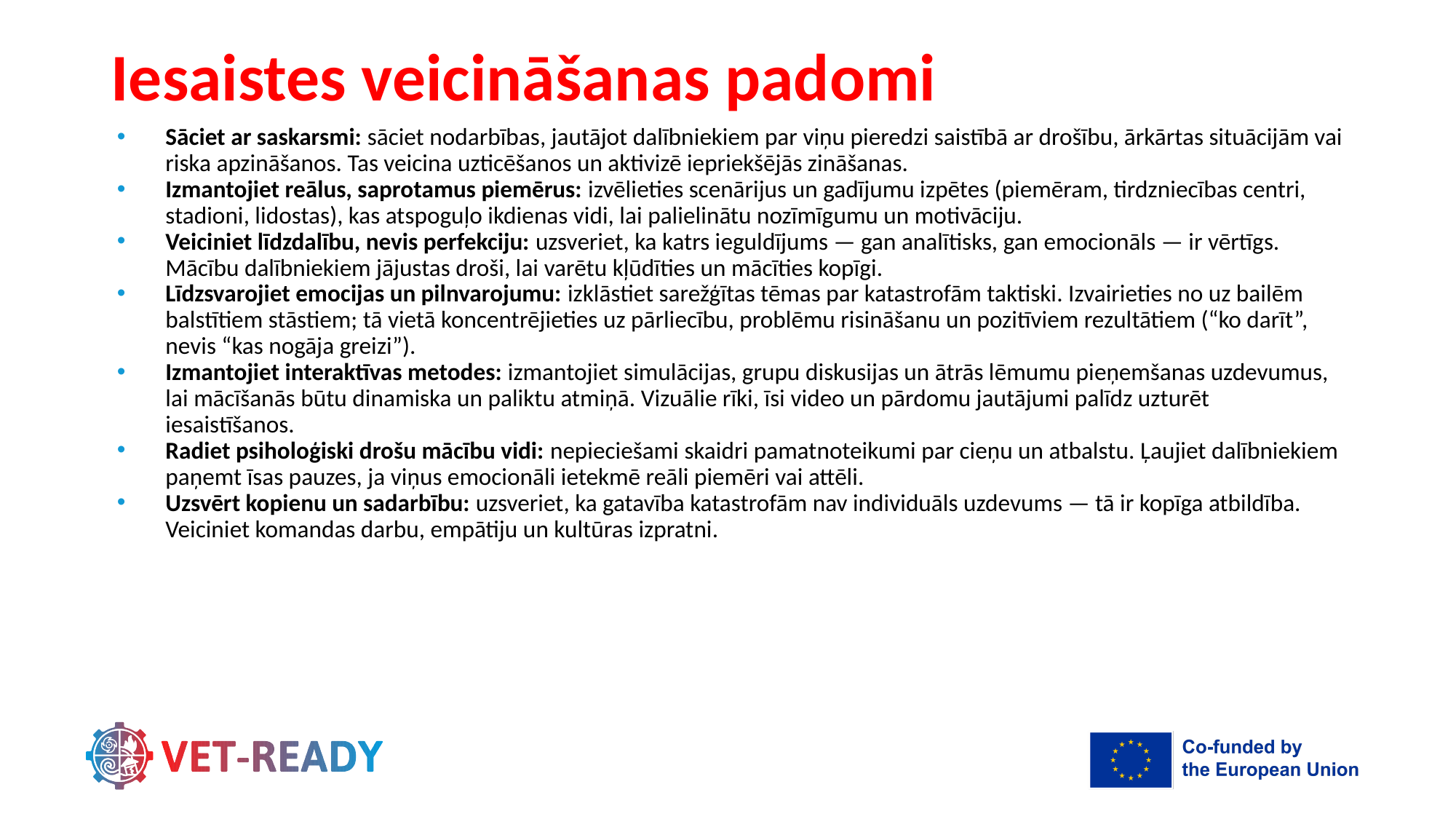

# Iesaistes veicināšanas padomi
Sāciet ar saskarsmi: sāciet nodarbības, jautājot dalībniekiem par viņu pieredzi saistībā ar drošību, ārkārtas situācijām vai riska apzināšanos. Tas veicina uzticēšanos un aktivizē iepriekšējās zināšanas.
Izmantojiet reālus, saprotamus piemērus: izvēlieties scenārijus un gadījumu izpētes (piemēram, tirdzniecības centri, stadioni, lidostas), kas atspoguļo ikdienas vidi, lai palielinātu nozīmīgumu un motivāciju.
Veiciniet līdzdalību, nevis perfekciju: uzsveriet, ka katrs ieguldījums — gan analītisks, gan emocionāls — ir vērtīgs. Mācību dalībniekiem jājustas droši, lai varētu kļūdīties un mācīties kopīgi.
Līdzsvarojiet emocijas un pilnvarojumu: izklāstiet sarežģītas tēmas par katastrofām taktiski. Izvairieties no uz bailēm balstītiem stāstiem; tā vietā koncentrējieties uz pārliecību, problēmu risināšanu un pozitīviem rezultātiem (“ko darīt”, nevis “kas nogāja greizi”).
Izmantojiet interaktīvas metodes: izmantojiet simulācijas, grupu diskusijas un ātrās lēmumu pieņemšanas uzdevumus, lai mācīšanās būtu dinamiska un paliktu atmiņā. Vizuālie rīki, īsi video un pārdomu jautājumi palīdz uzturēt iesaistīšanos.
Radiet psiholoģiski drošu mācību vidi: nepieciešami skaidri pamatnoteikumi par cieņu un atbalstu. Ļaujiet dalībniekiem paņemt īsas pauzes, ja viņus emocionāli ietekmē reāli piemēri vai attēli.
Uzsvērt kopienu un sadarbību: uzsveriet, ka gatavība katastrofām nav individuāls uzdevums — tā ir kopīga atbildība. Veiciniet komandas darbu, empātiju un kultūras izpratni.